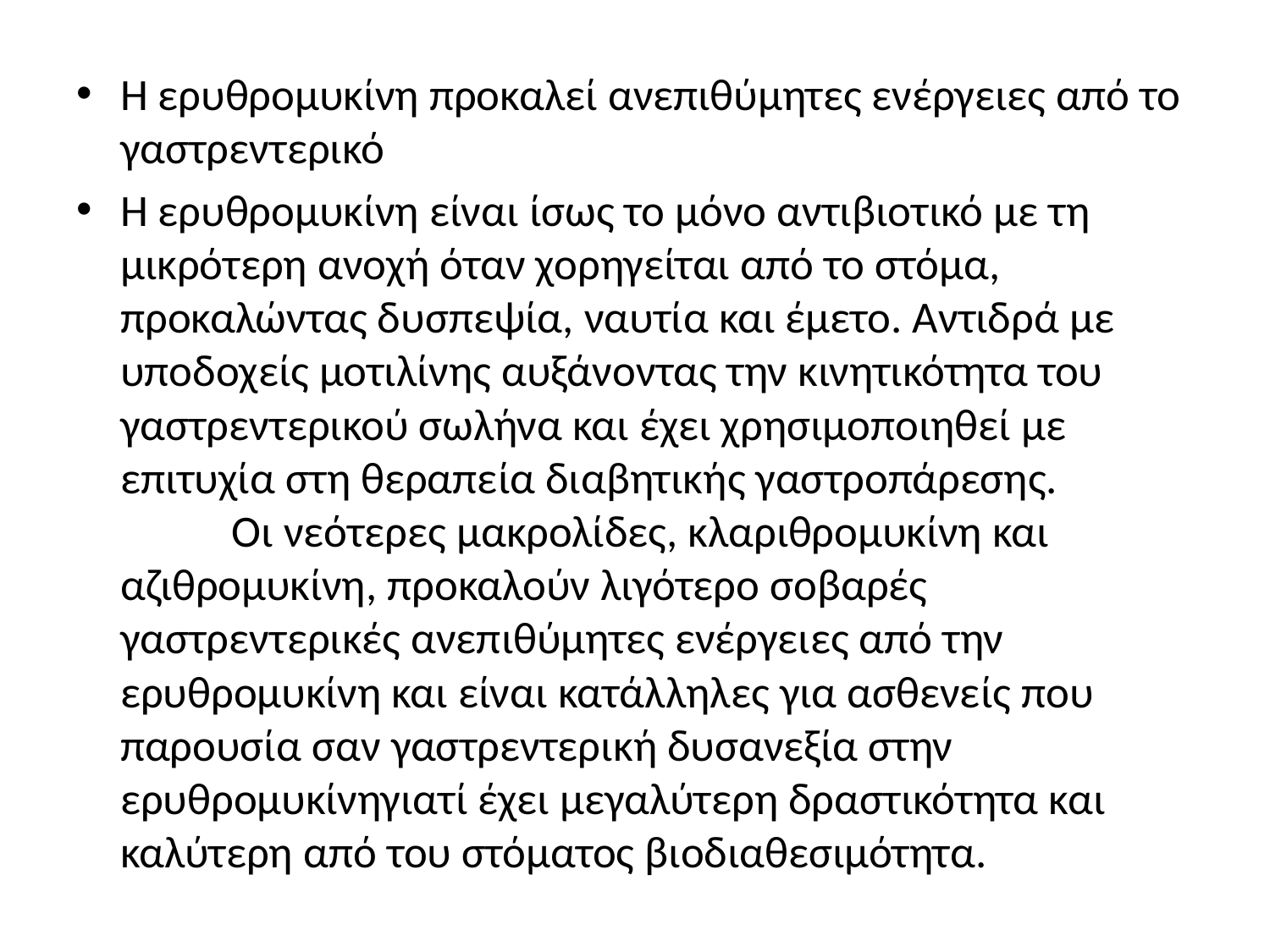

Η ερυθρομυκίνη προκαλεί ανεπιθύμητες ενέργειες από το γαστρεντερικό
Η ερυθρομυκίνη είναι ίσως το μόνο αντιβιοτικό με τη μικρότερη ανοχή όταν χορηγείται από το στόμα, προκαλώντας δυσπεψία, ναυτία και έμετο. Αντιδρά με υποδοχείς μοτιλίνης αυξάνοντας την κινητικότητα του γαστρεντερικού σωλήνα και έχει χρησιμοποιηθεί με επιτυχία στη θεραπεία διαβητικής γαστροπάρεσης.                         Οι νεότερες μακρολίδες, κλαριθρομυκίνη και αζιθρομυκίνη, προκαλούν λιγότερο σοβαρές γαστρεντερικές ανεπιθύμητες ενέργειες από την ερυθρομυκίνη και είναι κατάλληλες για ασθενείς που παρουσία σαν γαστρεντερική δυσανεξία στην ερυθρομυκίνηγιατί έχει μεγαλύτερη δραστικότητα και καλύτερη από του στόματος βιοδιαθεσιμότητα.